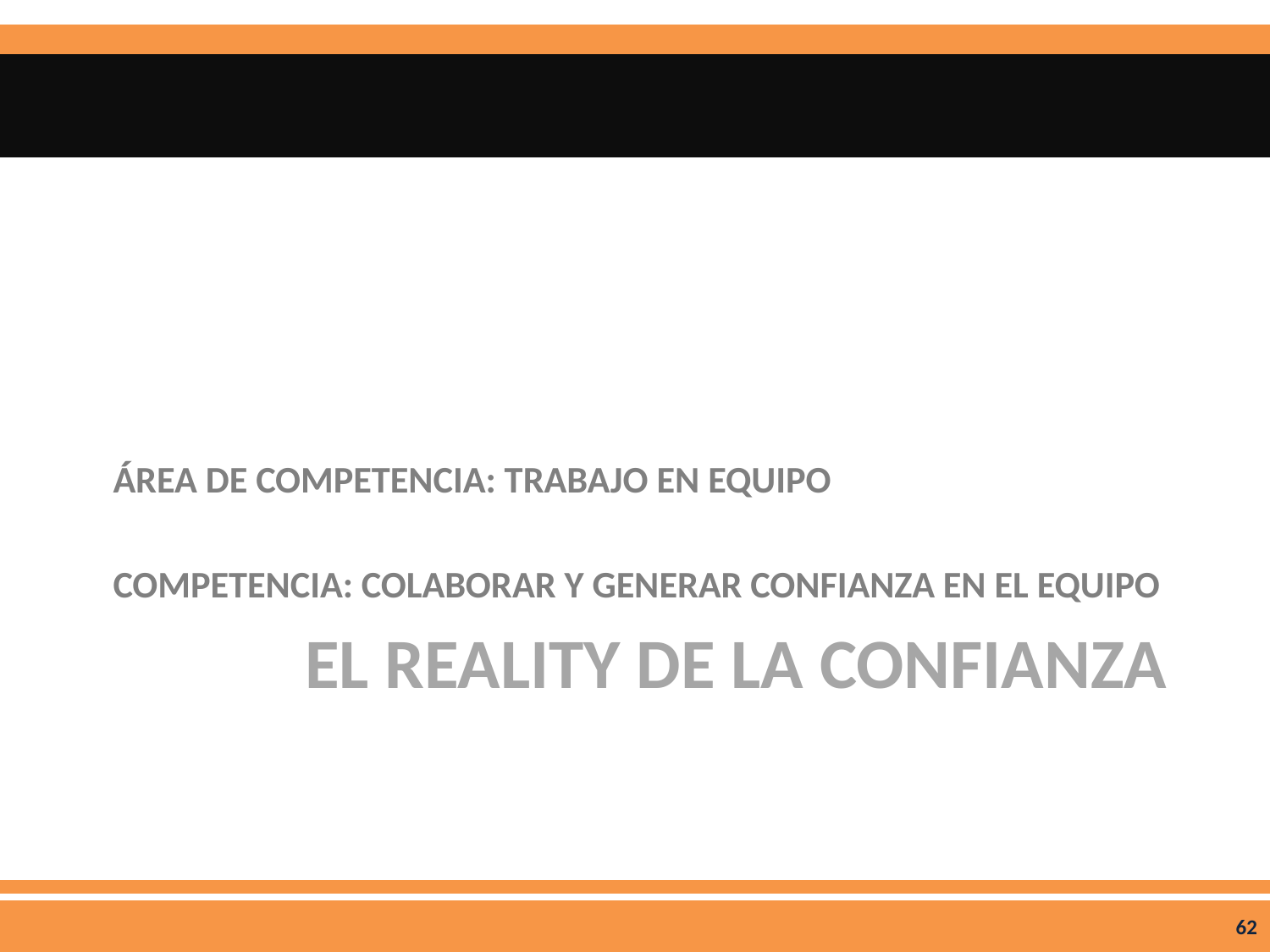

ÁREA DE COMPETENCIA: TRABAJO EN EQUIPO

COMPETENCIA: COLABORAR Y GENERAR CONFIANZA EN EL EQUIPO
# El reality de la confianza
62